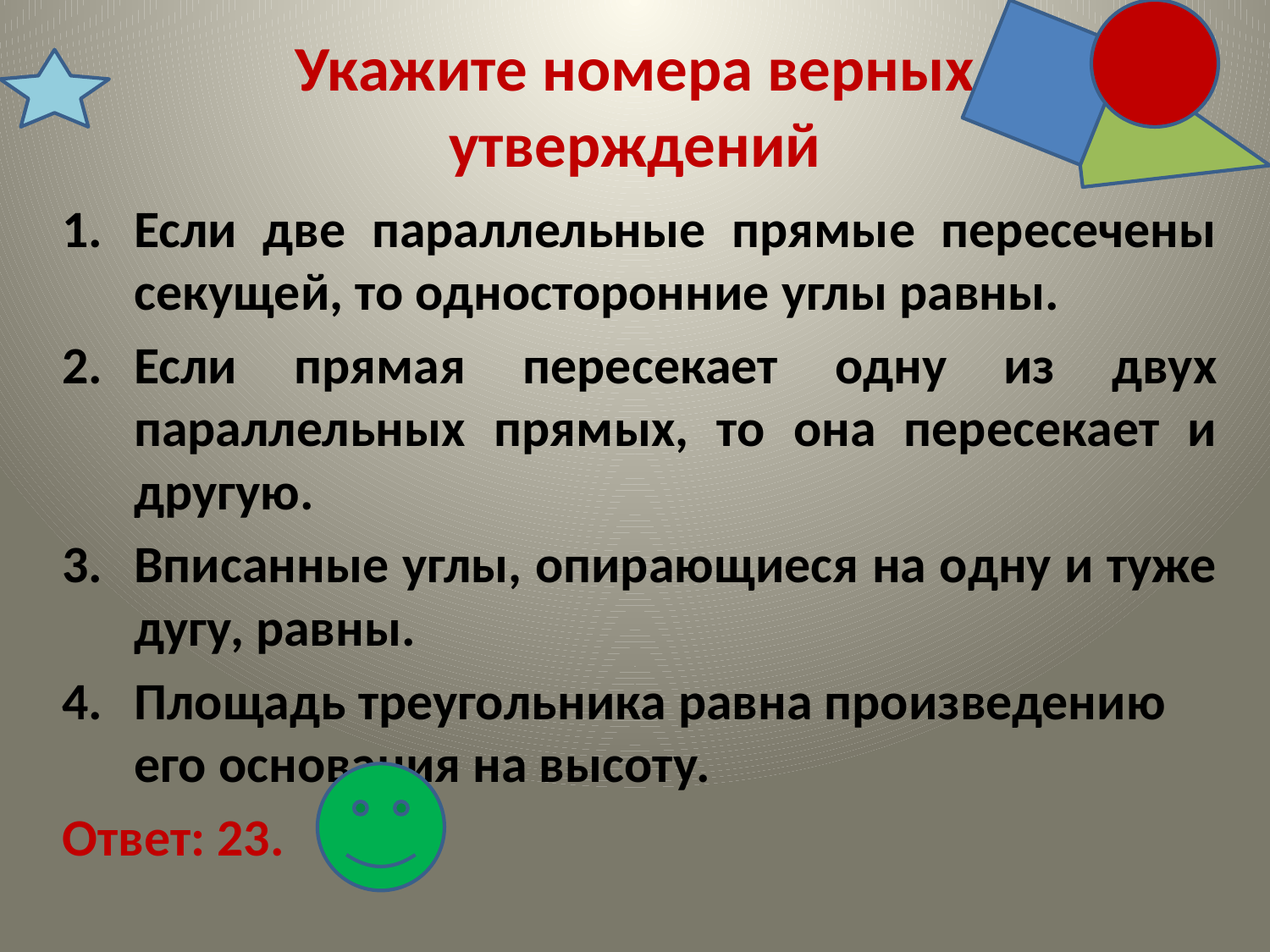

# Укажите номера верных утверждений
Если две параллельные прямые пересечены секущей, то односторонние углы равны.
Если прямая пересекает одну из двух параллельных прямых, то она пересекает и другую.
Вписанные углы, опирающиеся на одну и туже дугу, равны.
Площадь треугольника равна произведению его основания на высоту.
Ответ: 23.